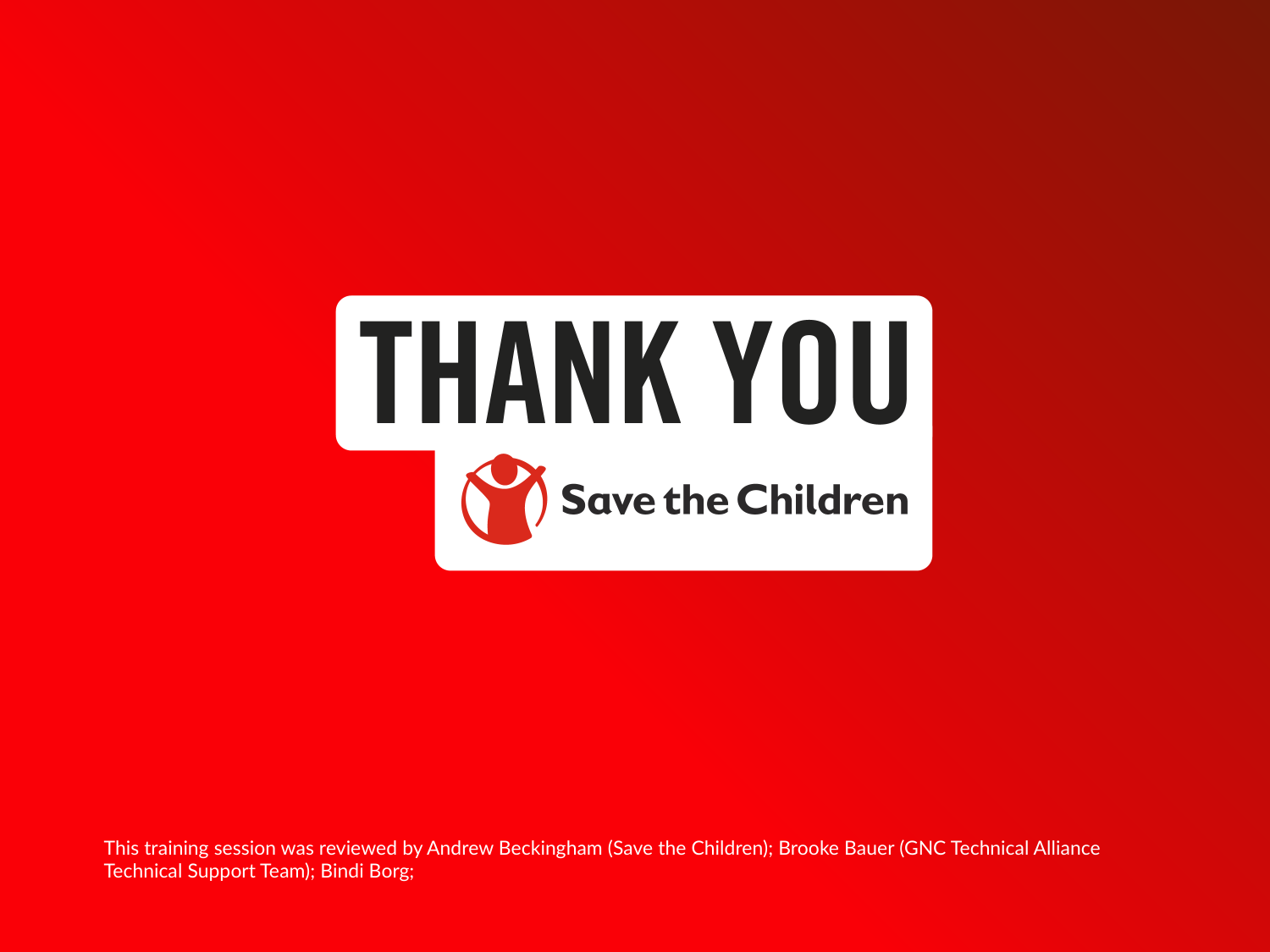

This training session was reviewed by Andrew Beckingham (Save the Children); Brooke Bauer (GNC Technical Alliance Technical Support Team); Bindi Borg;